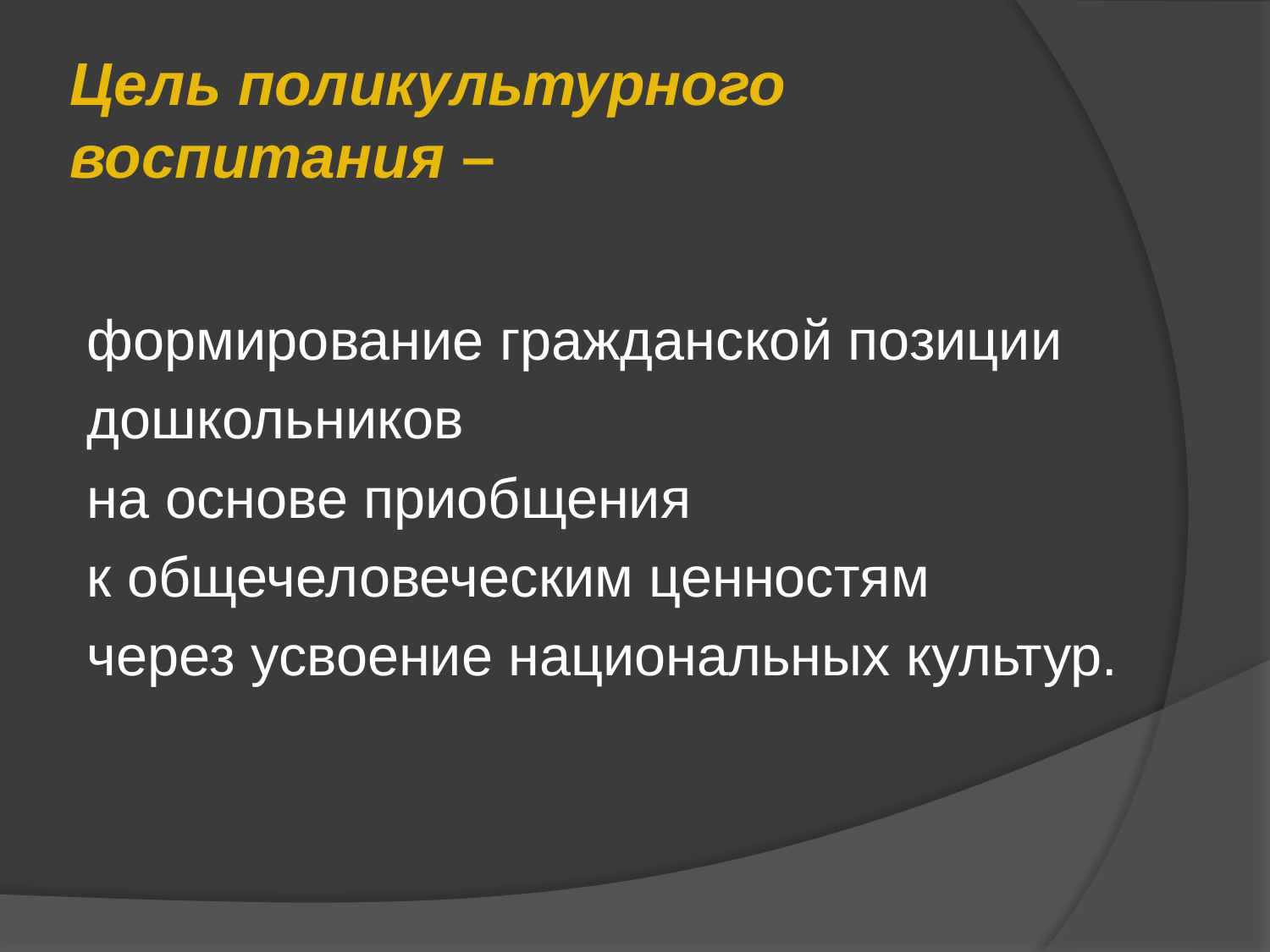

# Цель поликультурного воспитания –
формирование гражданской позиции
дошкольников
на основе приобщения
к общечеловеческим ценностям
через усвоение национальных культур.